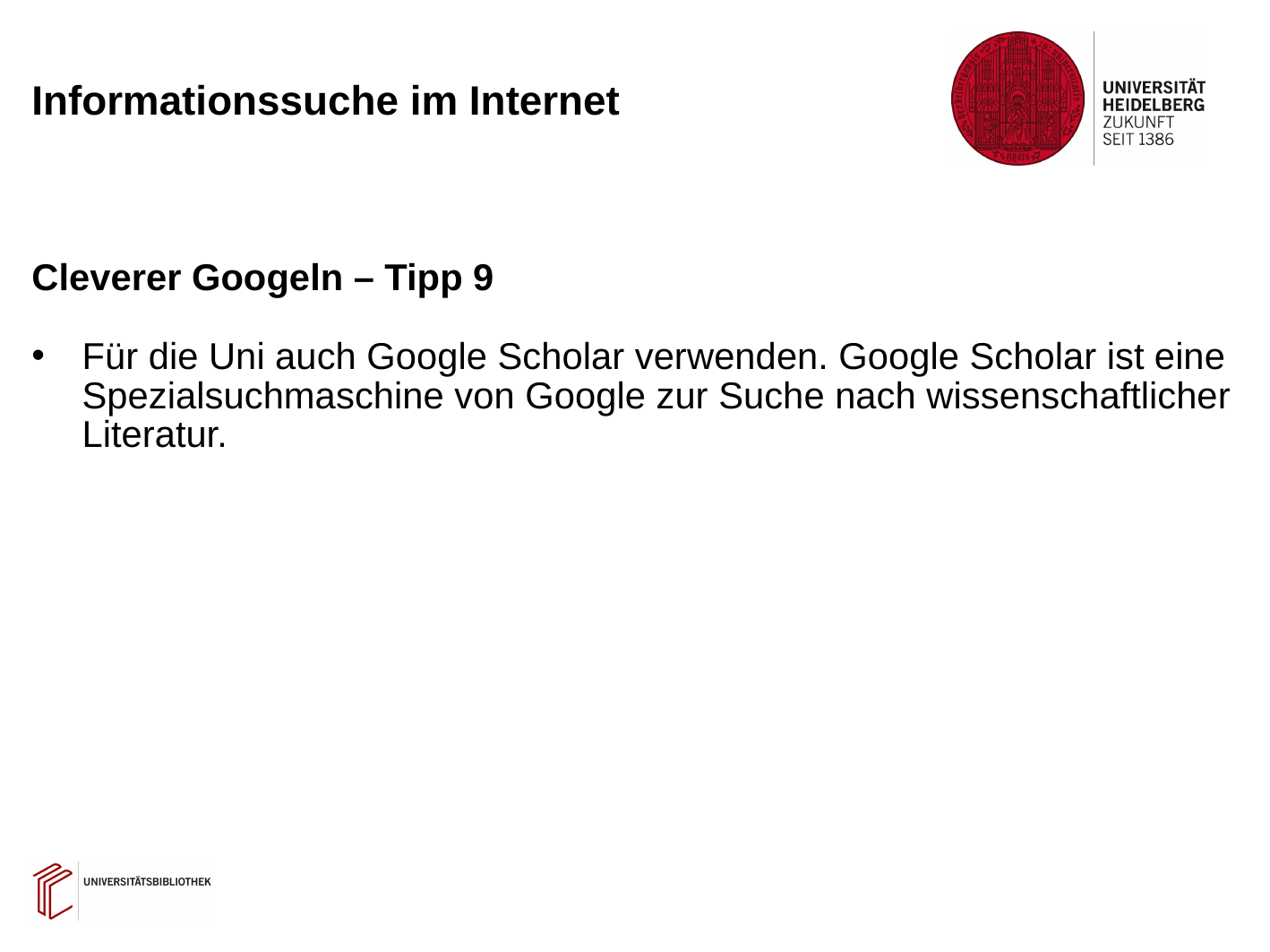

# Informationssuche im Internet

Cleverer Googeln – Tipp 9

Für die Uni auch Google Scholar verwenden. Google Scholar ist eine Spezialsuchmaschine von Google zur Suche nach wissenschaftlicher Literatur.

36